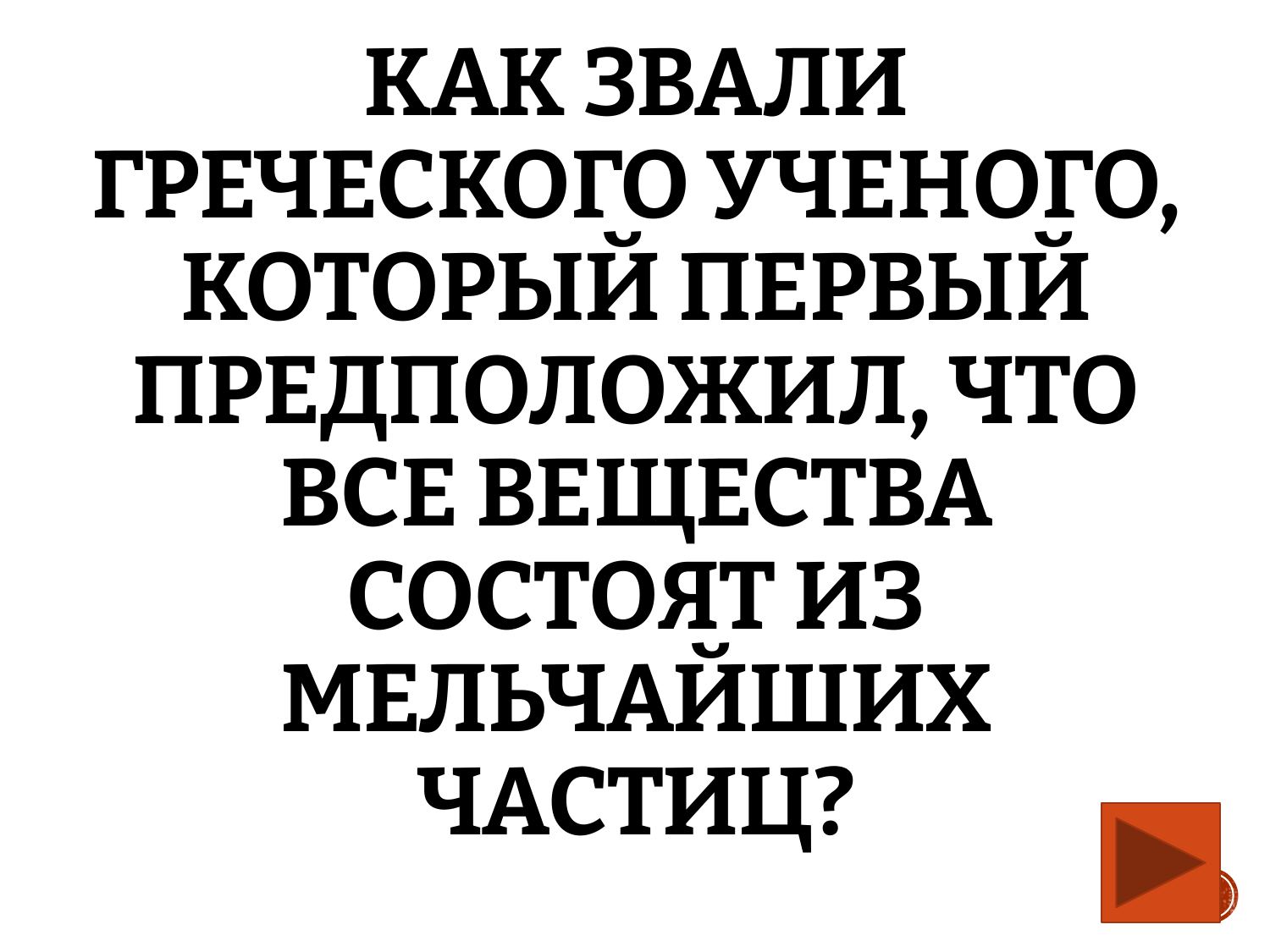

# Как звали греческого ученого, который первый предположил, что все вещества состоят из мельчайших частиц?